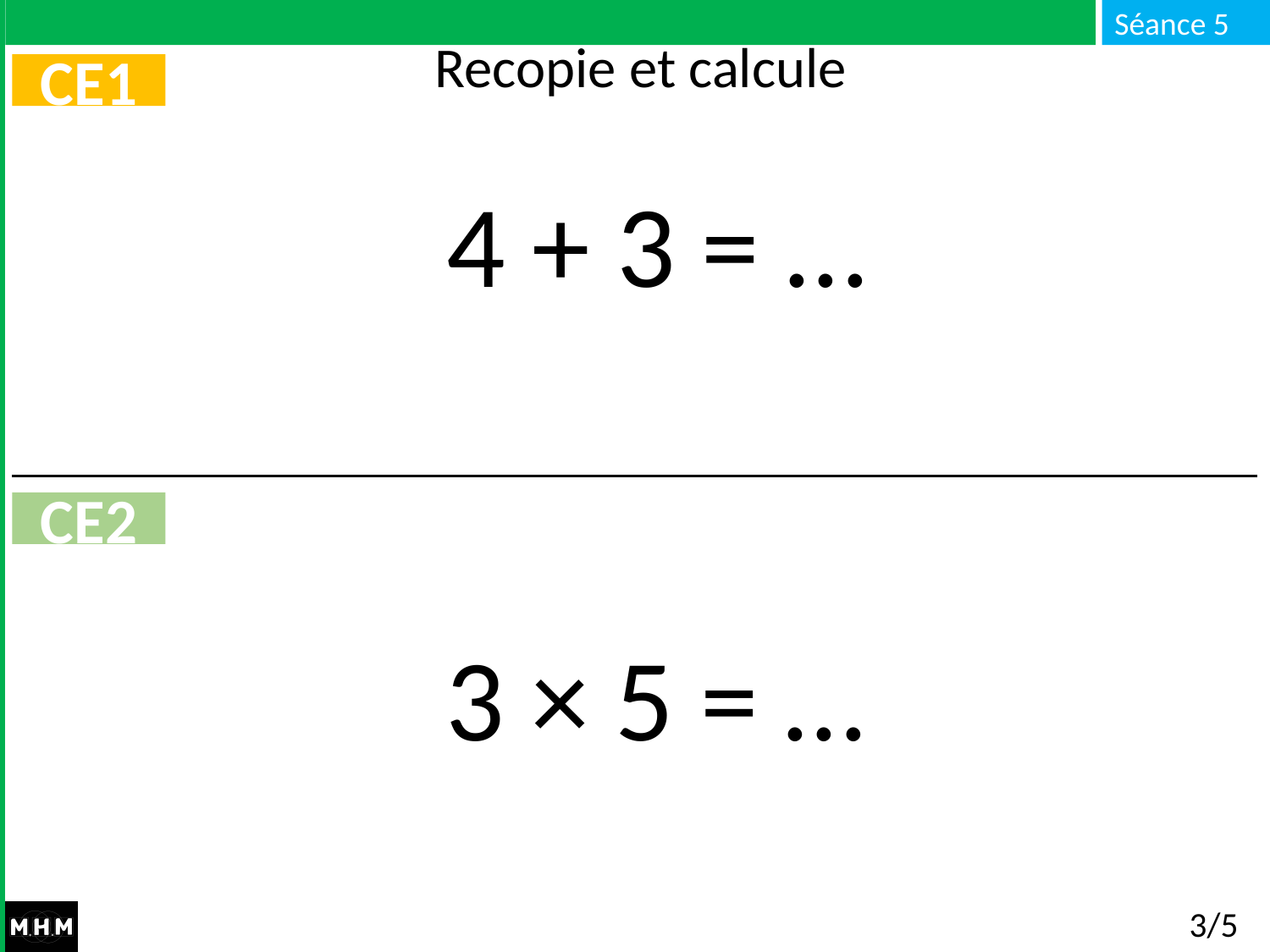

Recopie et calcule
CE1
4 + 3 = …
CE2
3 × 5 = …
3/5